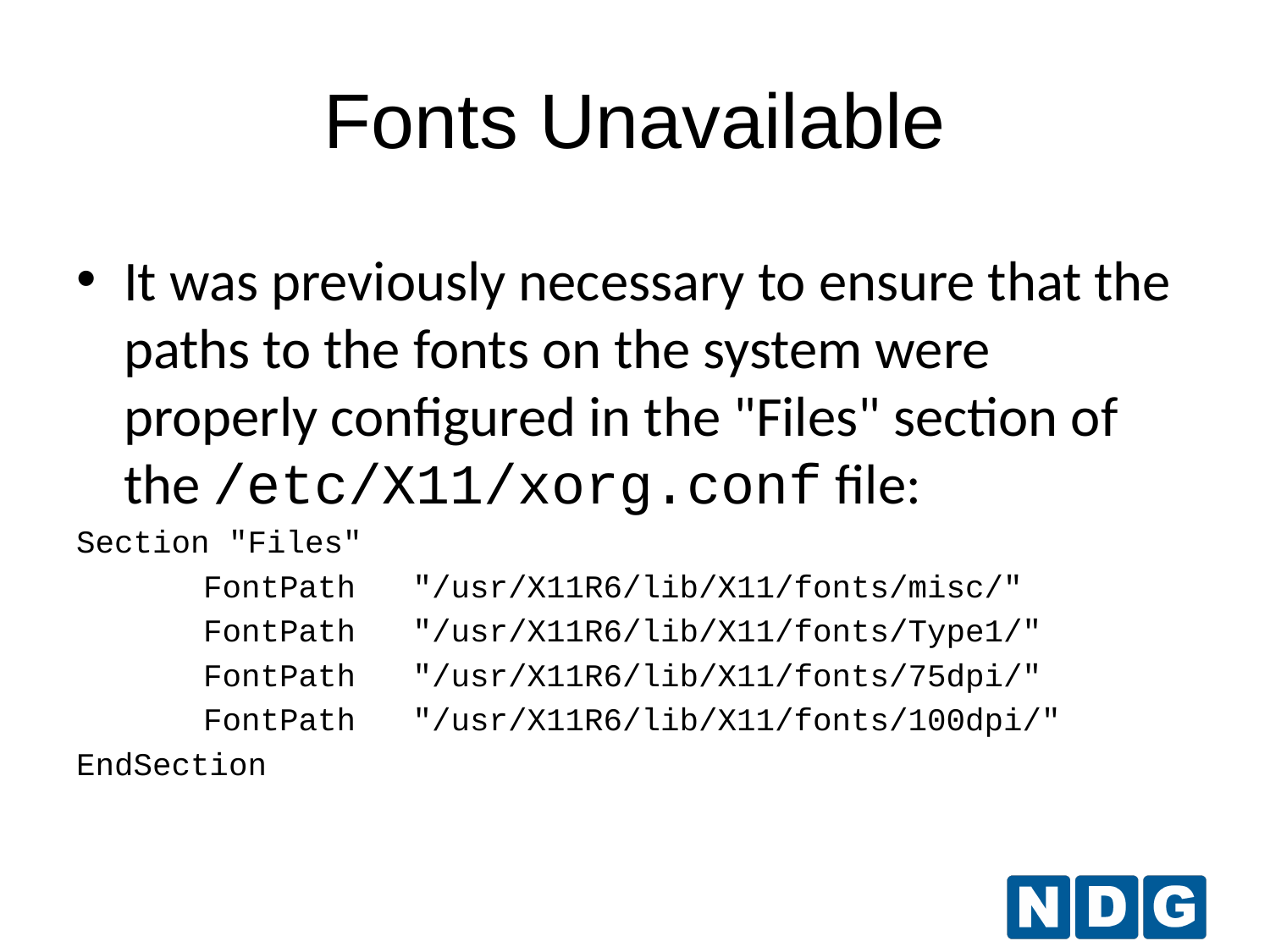

# Fonts Unavailable
It was previously necessary to ensure that the paths to the fonts on the system were properly configured in the "Files" section of the /etc/X11/xorg.conf file:
Section "Files"
	FontPath   "/usr/X11R6/lib/X11/fonts/misc/"
	FontPath   "/usr/X11R6/lib/X11/fonts/Type1/"
	FontPath   "/usr/X11R6/lib/X11/fonts/75dpi/"
	FontPath   "/usr/X11R6/lib/X11/fonts/100dpi/"
EndSection